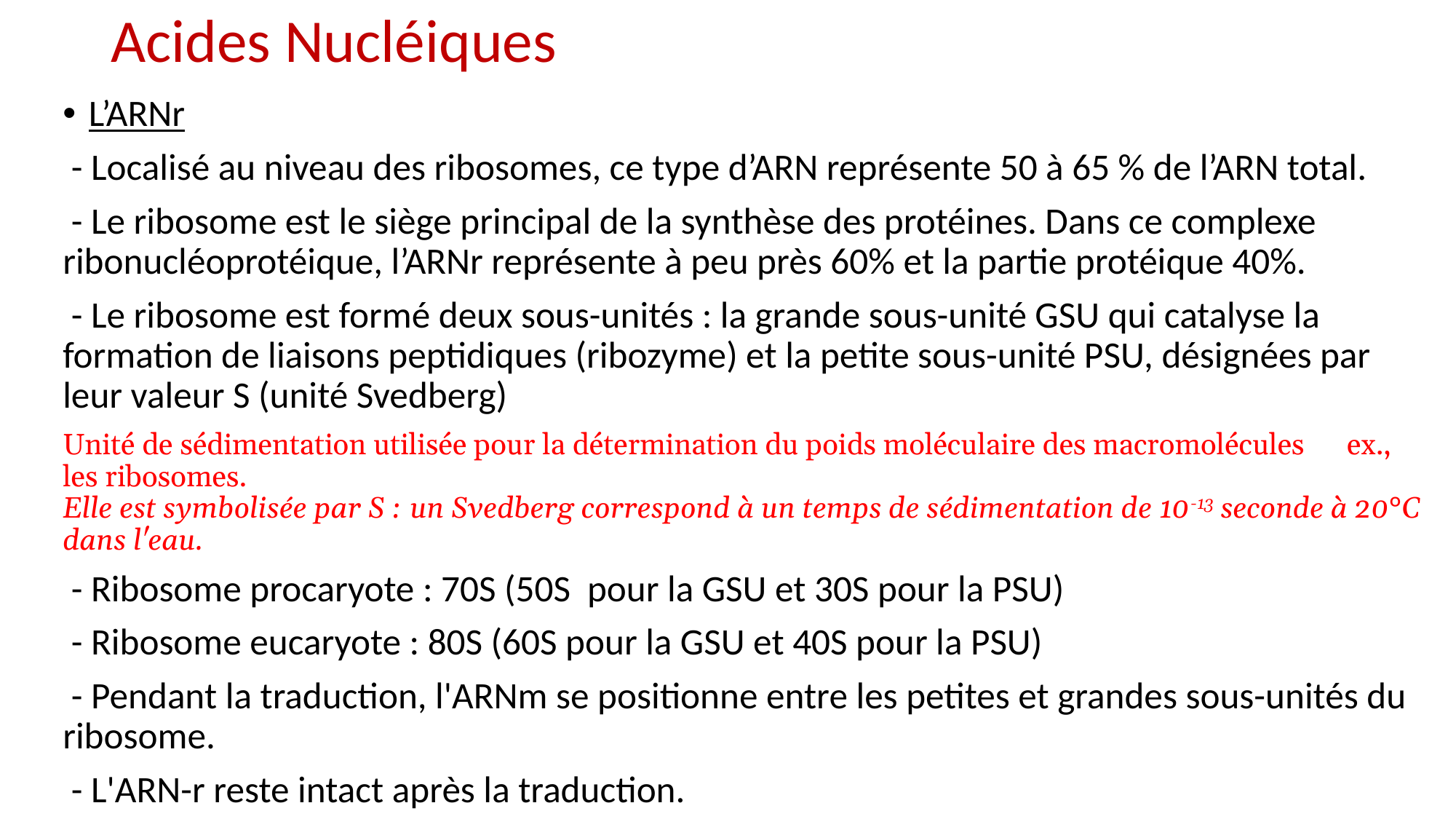

L’ARNr
 - Localisé au niveau des ribosomes, ce type d’ARN représente 50 à 65 % de l’ARN total.
 - Le ribosome est le siège principal de la synthèse des protéines. Dans ce complexe ribonucléoprotéique, l’ARNr représente à peu près 60% et la partie protéique 40%.
 - Le ribosome est formé deux sous-unités : la grande sous-unité GSU qui catalyse la formation de liaisons peptidiques (ribozyme) et la petite sous-unité PSU, désignées par leur valeur S (unité Svedberg)
Unité de sédimentation utilisée pour la détermination du poids moléculaire des macromolécules      ex., les ribosomes.
Elle est symbolisée par S : un Svedberg correspond à un temps de sédimentation de 10-13 seconde à 20°C dans l'eau.
 - Ribosome procaryote : 70S (50S  pour la GSU et 30S pour la PSU)
 - Ribosome eucaryote : 80S (60S pour la GSU et 40S pour la PSU)
 - Pendant la traduction, l'ARNm se positionne entre les petites et grandes sous-unités du ribosome.
 - L'ARN-r reste intact après la traduction.
Acides Nucléiques